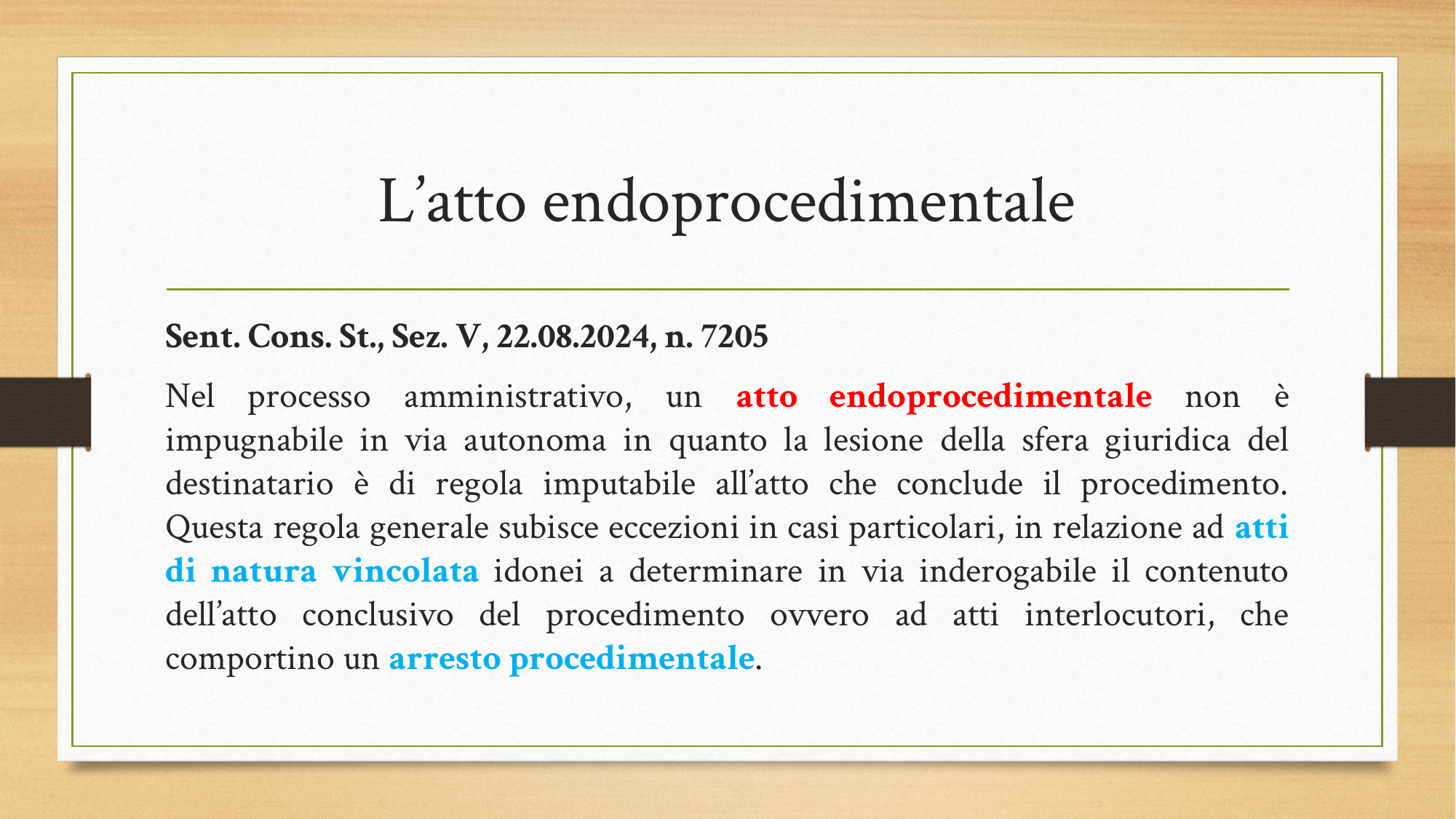

# L’atto endoprocedimentale
Sent. Cons. St., Sez. V, 22.08.2024, n. 7205
Nel processo amministrativo, un atto endoprocedimentale non è impugnabile in via autonoma in quanto la lesione della sfera giuridica del destinatario è di regola imputabile all’atto che conclude il procedimento. Questa regola generale subisce eccezioni in casi particolari, in relazione ad atti di natura vincolata idonei a determinare in via inderogabile il contenuto dell’atto conclusivo del procedimento ovvero ad atti interlocutori, che comportino un arresto procedimentale.